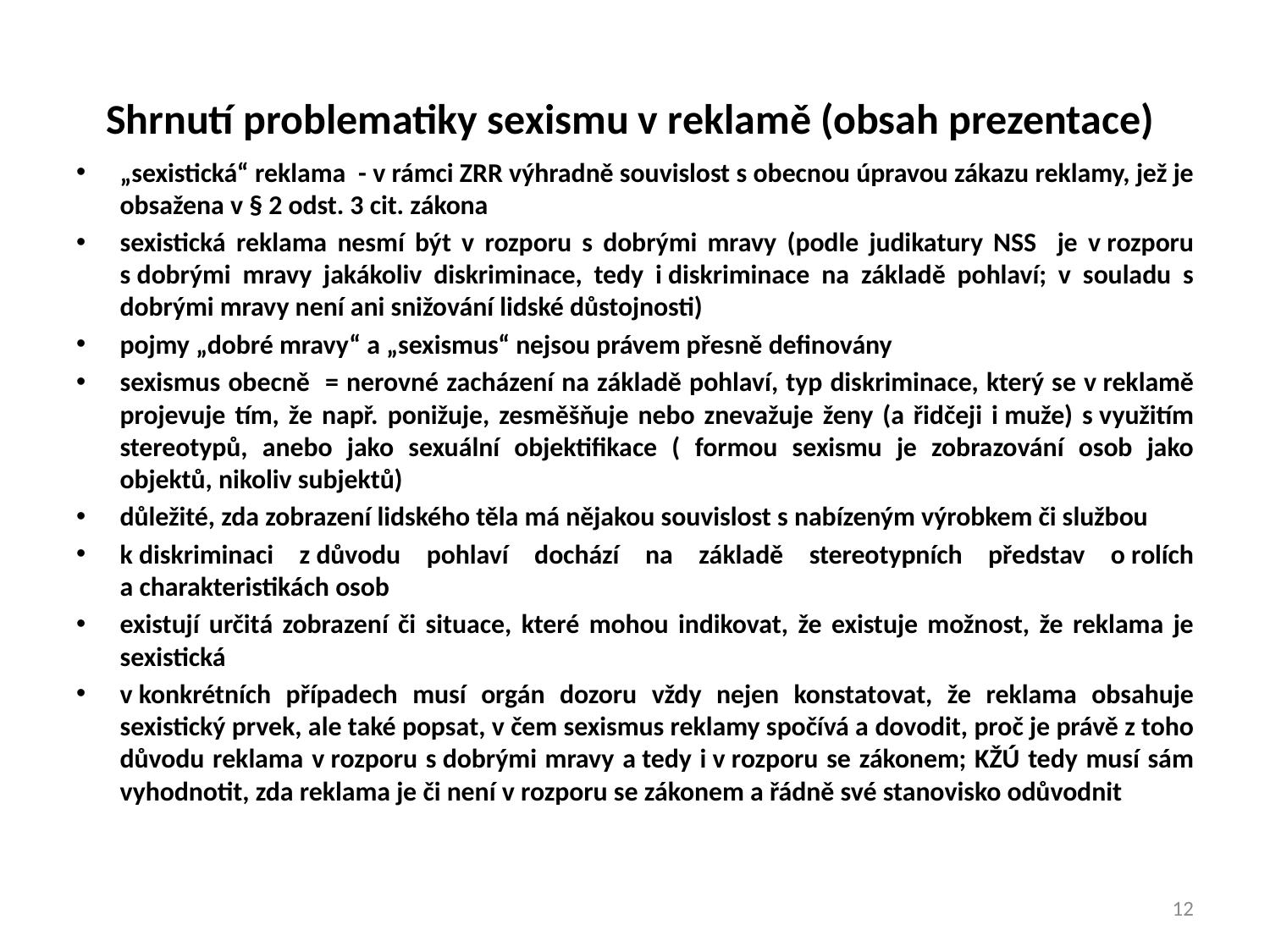

# Shrnutí problematiky sexismu v reklamě (obsah prezentace)
„sexistická“ reklama  - v rámci ZRR výhradně souvislost s obecnou úpravou zákazu reklamy, jež je obsažena v § 2 odst. 3 cit. zákona
sexistická reklama nesmí být v rozporu s dobrými mravy (podle judikatury NSS  je v rozporu s dobrými mravy jakákoliv diskriminace, tedy i diskriminace na základě pohlaví; v souladu s dobrými mravy není ani snižování lidské důstojnosti)
pojmy „dobré mravy“ a „sexismus“ nejsou právem přesně definovány
sexismus obecně  = nerovné zacházení na základě pohlaví, typ diskriminace, který se v reklamě projevuje tím, že např. ponižuje, zesměšňuje nebo znevažuje ženy (a řidčeji i muže) s využitím stereotypů, anebo jako sexuální objektifikace ( formou sexismu je zobrazování osob jako objektů, nikoliv subjektů)
důležité, zda zobrazení lidského těla má nějakou souvislost s nabízeným výrobkem či službou
k diskriminaci z důvodu pohlaví dochází na základě stereotypních představ o rolích a charakteristikách osob
existují určitá zobrazení či situace, které mohou indikovat, že existuje možnost, že reklama je sexistická
v konkrétních případech musí orgán dozoru vždy nejen konstatovat, že reklama obsahuje sexistický prvek, ale také popsat, v čem sexismus reklamy spočívá a dovodit, proč je právě z toho důvodu reklama v rozporu s dobrými mravy a tedy i v rozporu se zákonem; KŽÚ tedy musí sám vyhodnotit, zda reklama je či není v rozporu se zákonem a řádně své stanovisko odůvodnit

12